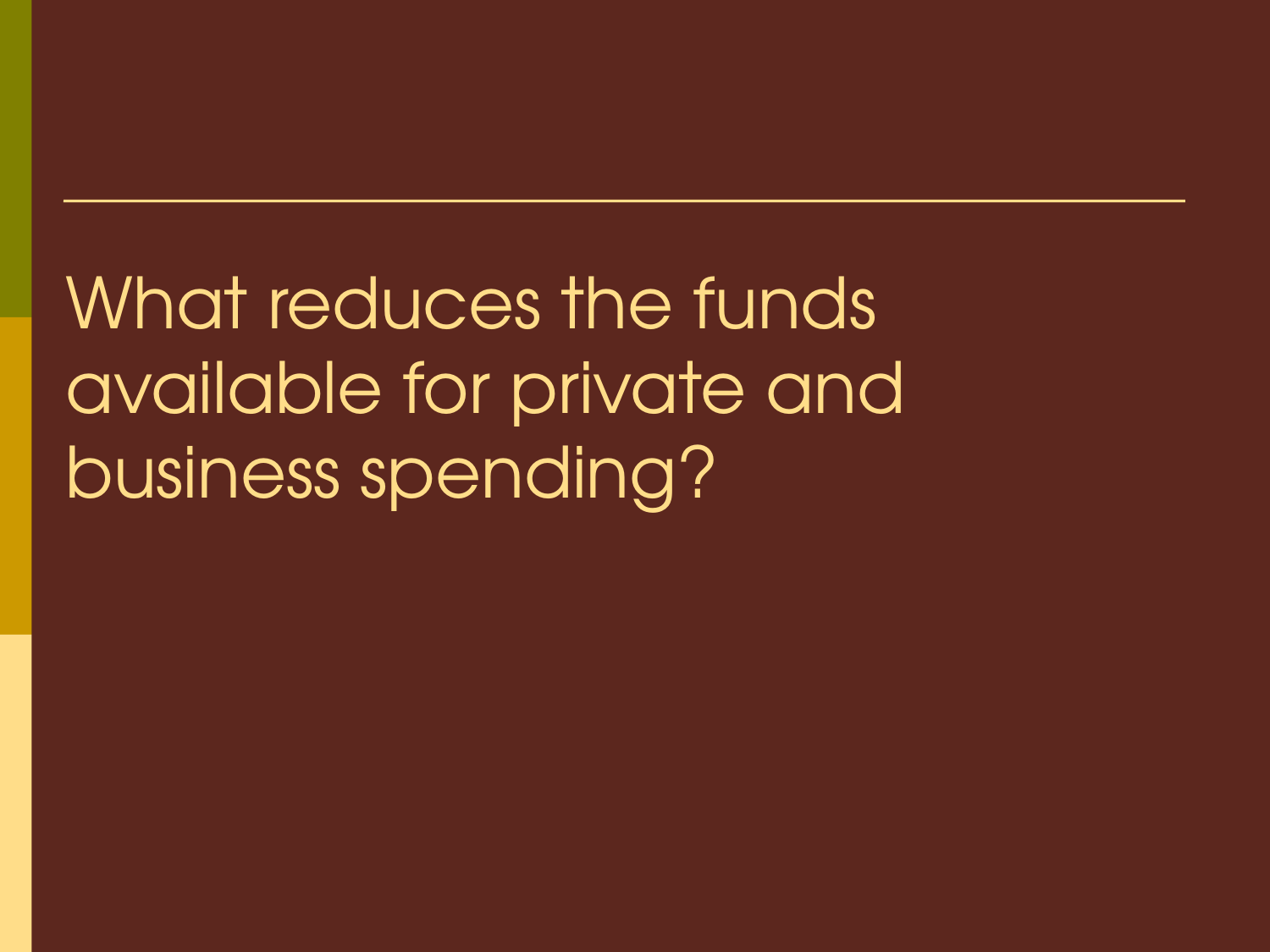

# What reduces the funds available for private and business spending?